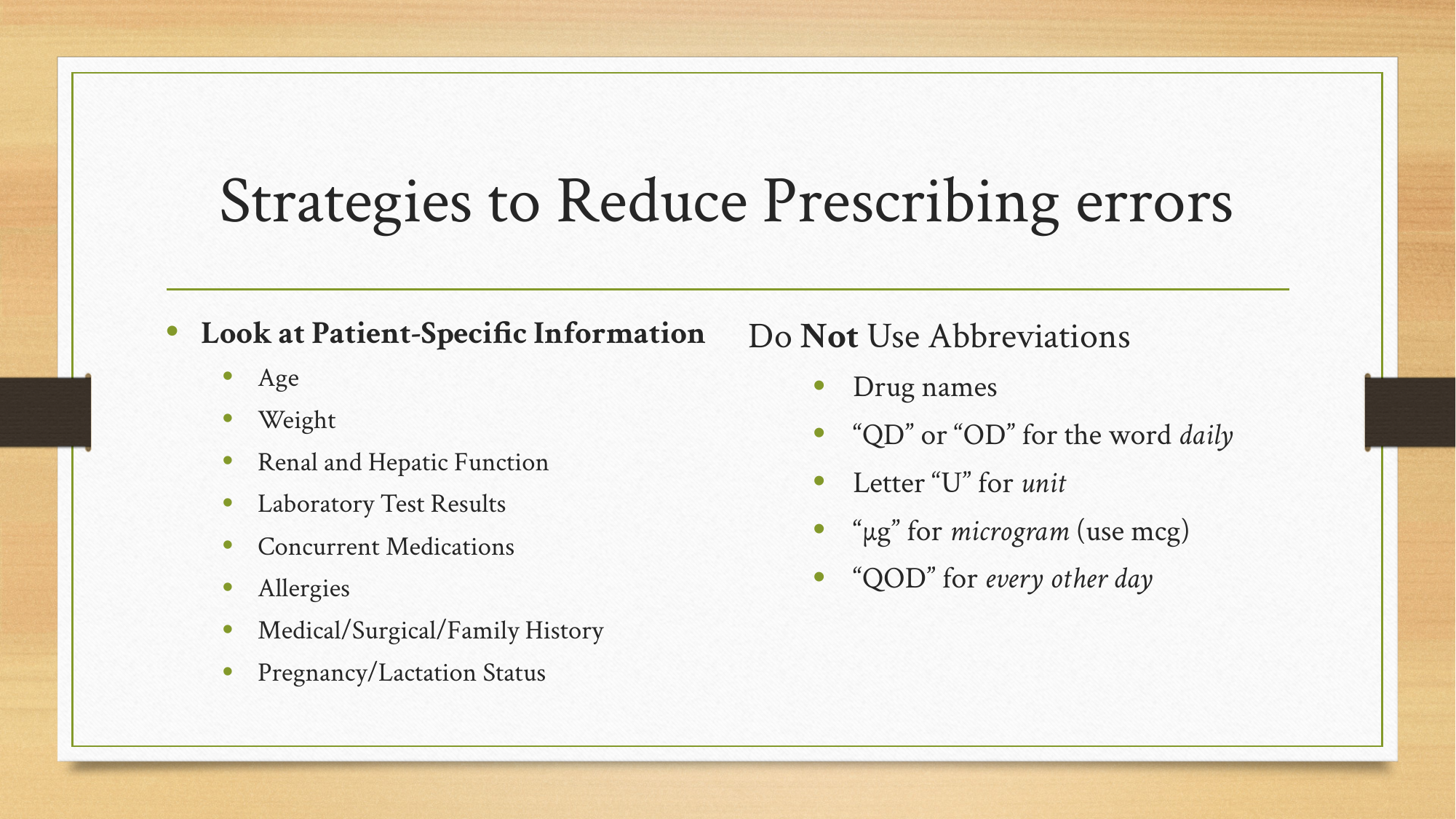

# Strategies to Reduce Prescribing errors
Look at Patient-Specific Information
Age
Weight
Renal and Hepatic Function
Laboratory Test Results
Concurrent Medications
Allergies
Medical/Surgical/Family History
Pregnancy/Lactation Status
Do Not Use Abbreviations
Drug names
“QD” or “OD” for the word daily
Letter “U” for unit
“µg” for microgram (use mcg)
“QOD” for every other day